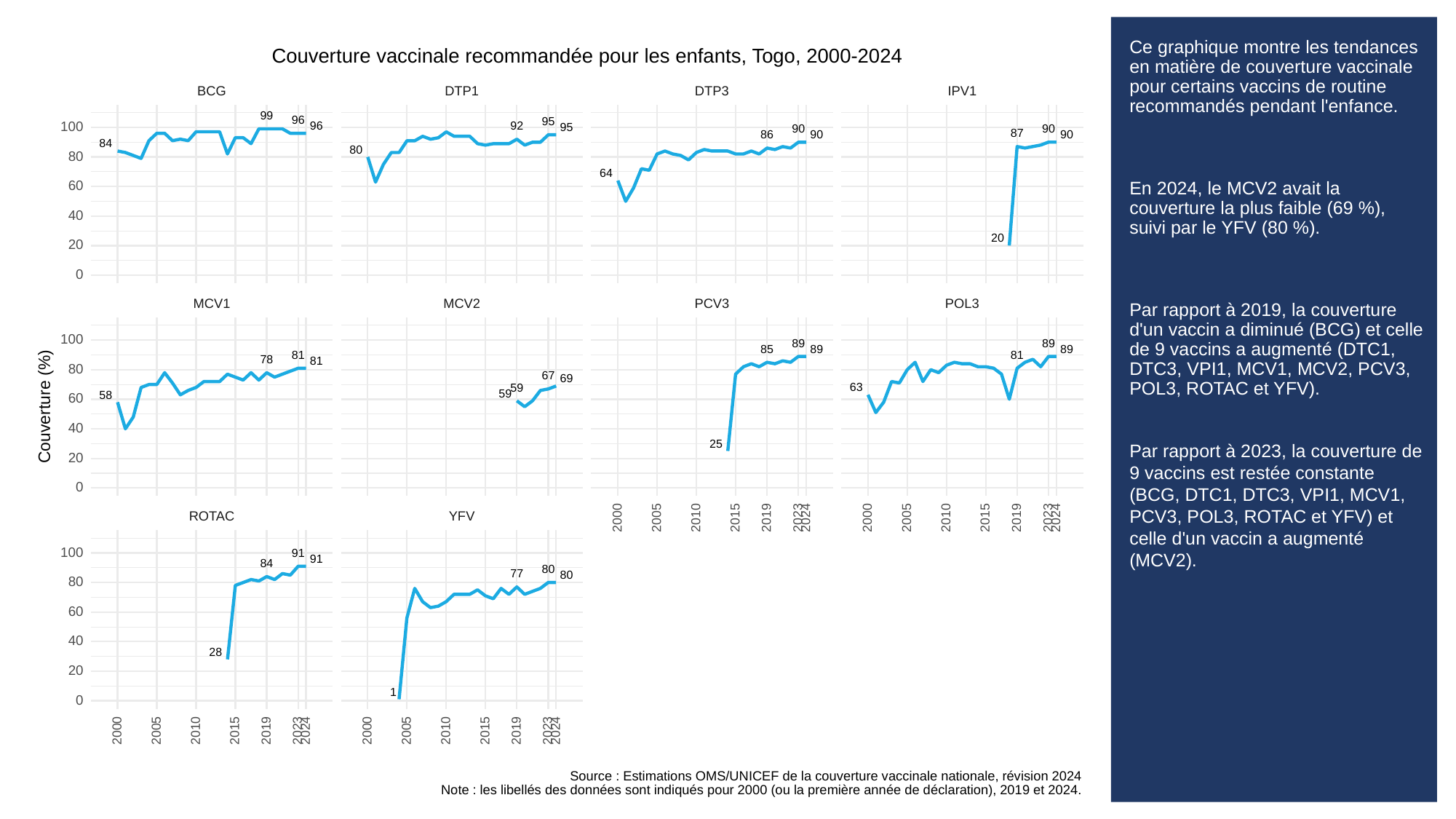

# Ce graphique montre les tendances en matière de couverture vaccinale pour certains vaccins de routine recommandés pendant l'enfance.

En 2024, le MCV2 avait la couverture la plus faible (69 %), suivi par le YFV (80 %).

Par rapport à 2019, la couverture d'un vaccin a diminué (BCG) et celle de 9 vaccins a augmenté (DTC1, DTC3, VPI1, MCV1, MCV2, PCV3, POL3, ROTAC et YFV).

Par rapport à 2023, la couverture de 9 vaccins est restée constante (BCG, DTC1, DTC3, VPI1, MCV1, PCV3, POL3, ROTAC et YFV) et celle d'un vaccin a augmenté (MCV2).

Couverture vaccinale recommandée pour les enfants, Togo, 2000-2024
BCG
DTP3
DTP1
IPV1

99

96
95
96
100
92
95
90
90

87
90
90
86

84

80
80

64

60

40

20
20

0

POL3
PCV3
MCV1
MCV2

100
89
89

89
89
85
81
81

78

81
80

67
69
63
59

59
58
60
Couverture (%)

40

25

20

0

ROTAC
YFV
2023
2023
2000
2005
2010
2015
2019
2024
2000
2005
2010
2015
2019
2024

100
91

91
84
80

77
80
80

60

40

28

20

1
0

2023
2023
2000
2005
2010
2015
2019
2024
2000
2005
2010
2015
2019
2024
Source : Estimations OMS/UNICEF de la couverture vaccinale nationale, révision 2024
Note : les libellés des données sont indiqués pour 2000 (ou la première année de déclaration), 2019 et 2024.